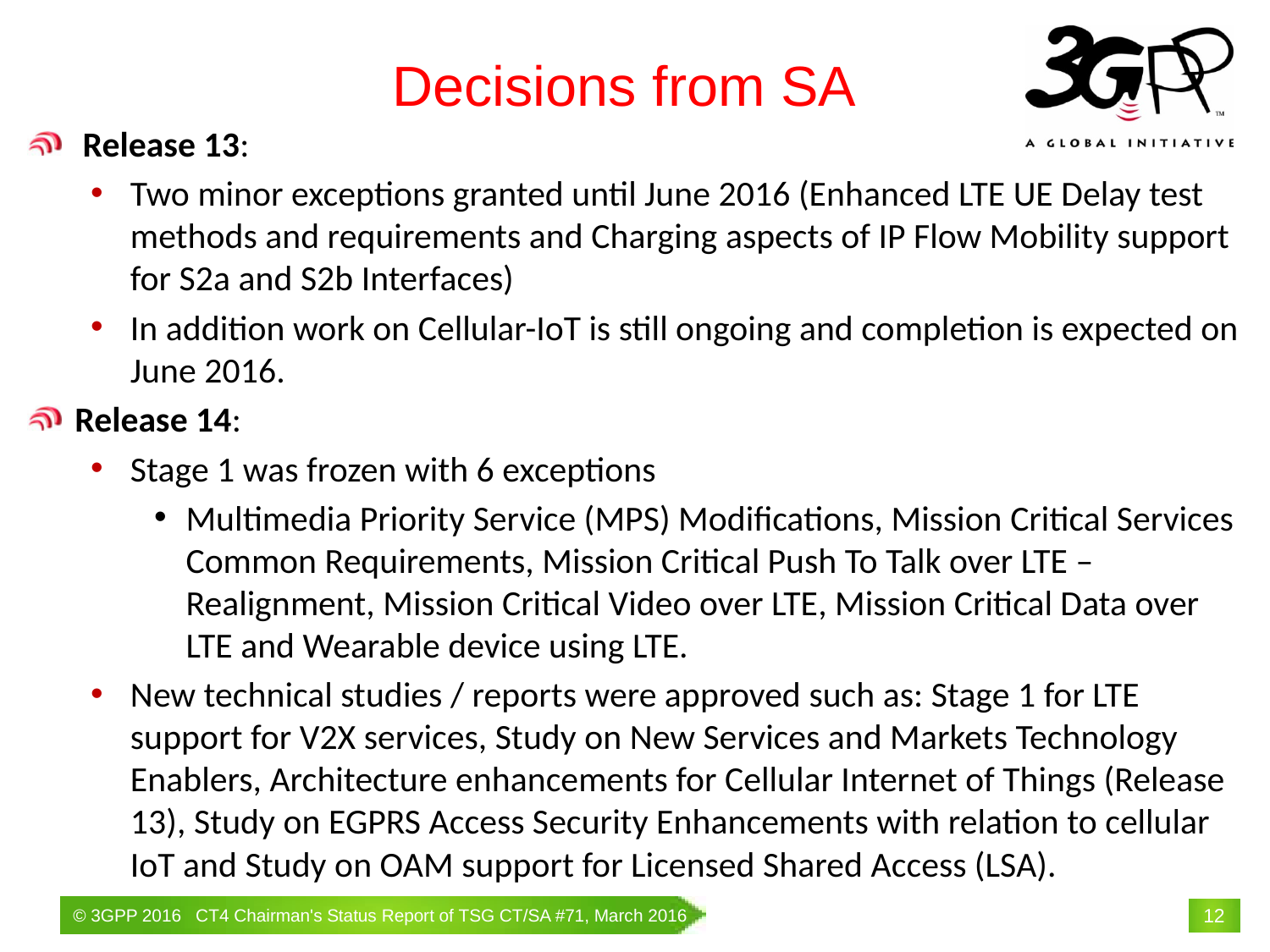

# Decisions from SA
 Release 13:
Two minor exceptions granted until June 2016 (Enhanced LTE UE Delay test methods and requirements and Charging aspects of IP Flow Mobility support for S2a and S2b Interfaces)
In addition work on Cellular-IoT is still ongoing and completion is expected on June 2016.
Release 14:
Stage 1 was frozen with 6 exceptions
Multimedia Priority Service (MPS) Modifications, Mission Critical Services Common Requirements, Mission Critical Push To Talk over LTE – Realignment, Mission Critical Video over LTE, Mission Critical Data over LTE and Wearable device using LTE.
New technical studies / reports were approved such as: Stage 1 for LTE support for V2X services, Study on New Services and Markets Technology Enablers, Architecture enhancements for Cellular Internet of Things (Release 13), Study on EGPRS Access Security Enhancements with relation to cellular IoT and Study on OAM support for Licensed Shared Access (LSA).